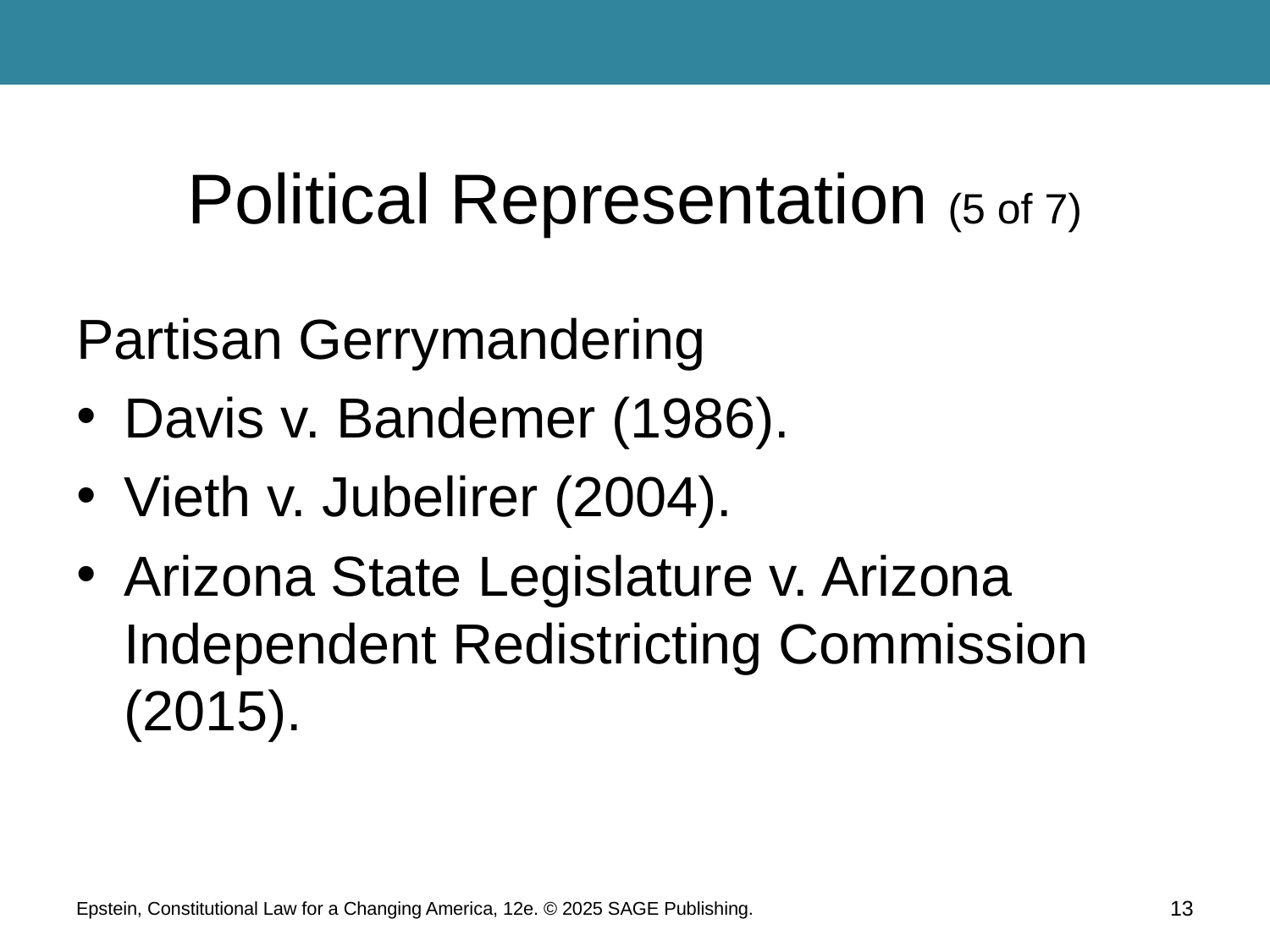

# Political Representation (5 of 7)
Partisan Gerrymandering
Davis v. Bandemer (1986).
Vieth v. Jubelirer (2004).
Arizona State Legislature v. Arizona Independent Redistricting Commission (2015).
Epstein, Constitutional Law for a Changing America, 12e. © 2025 SAGE Publishing.
13